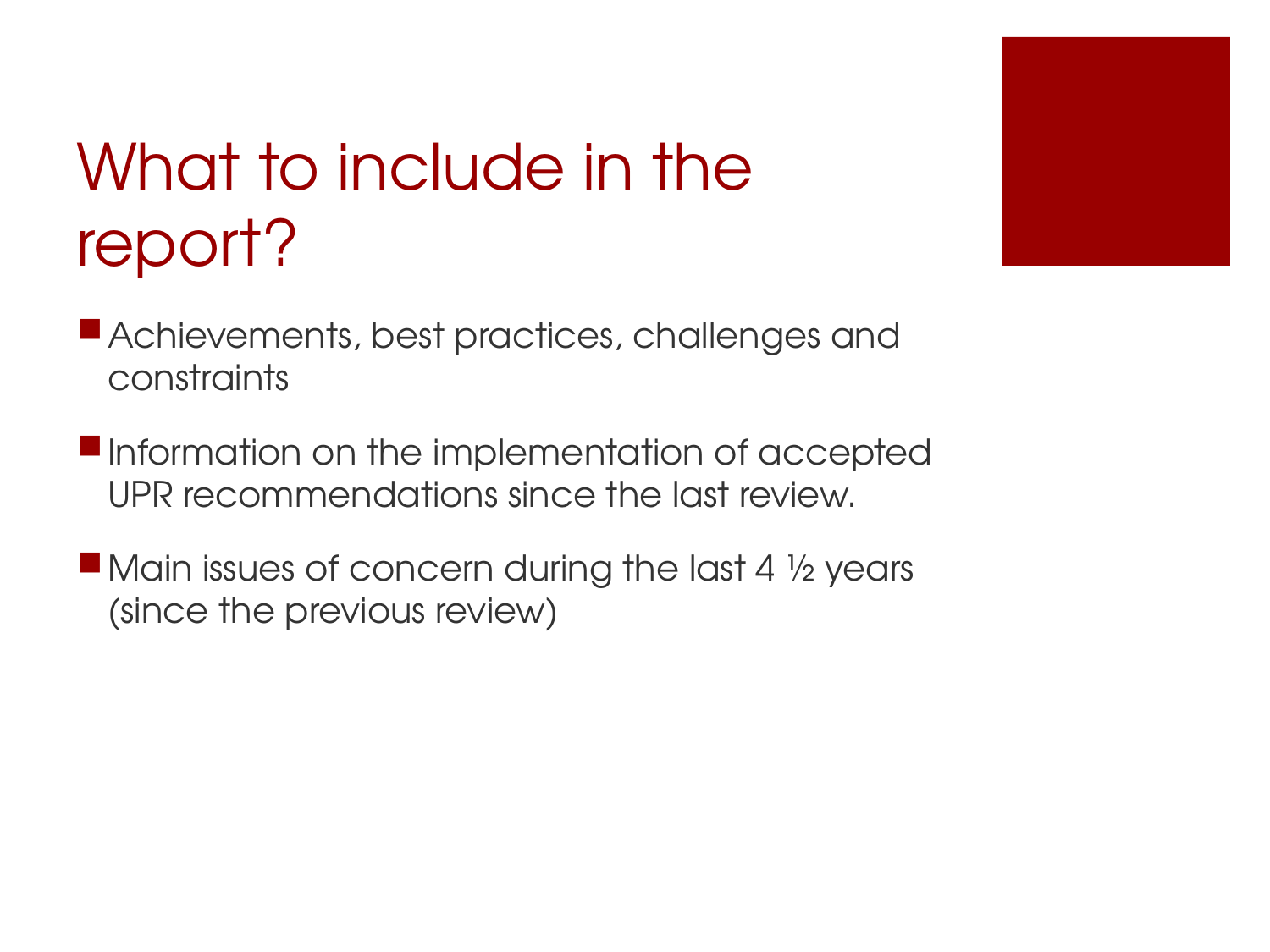

# What to include in the report?
Achievements, best practices, challenges and constraints
Information on the implementation of accepted UPR recommendations since the last review.
Main issues of concern during the last 4 ½ years (since the previous review)